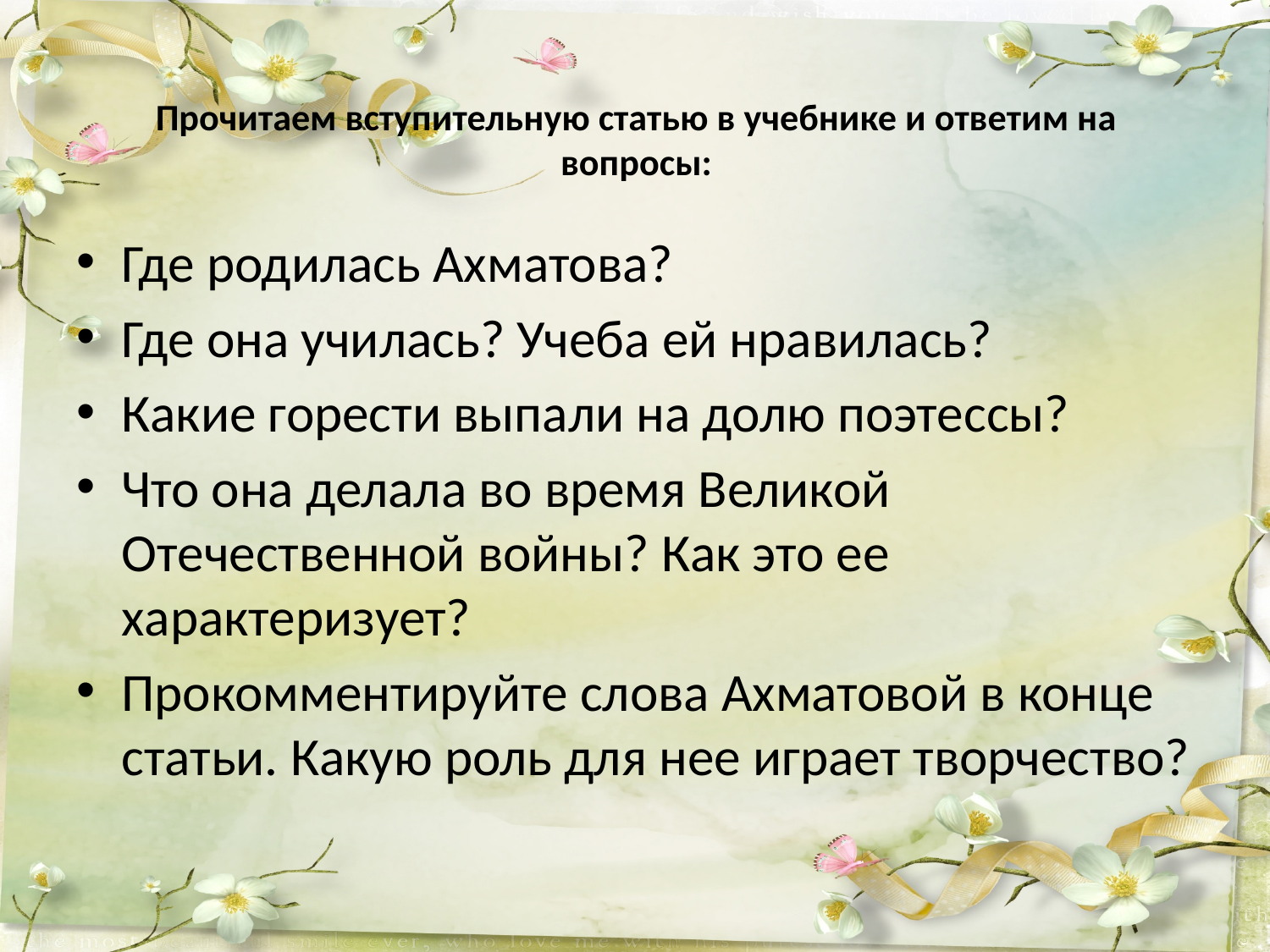

# Прочитаем вступительную статью в учебнике и ответим на вопросы:
Где родилась Ахматова?
Где она училась? Учеба ей нравилась?
Какие горести выпали на долю поэтессы?
Что она делала во время Великой Отечественной войны? Как это ее характеризует?
Прокомментируйте слова Ахматовой в конце статьи. Какую роль для нее играет творчество?